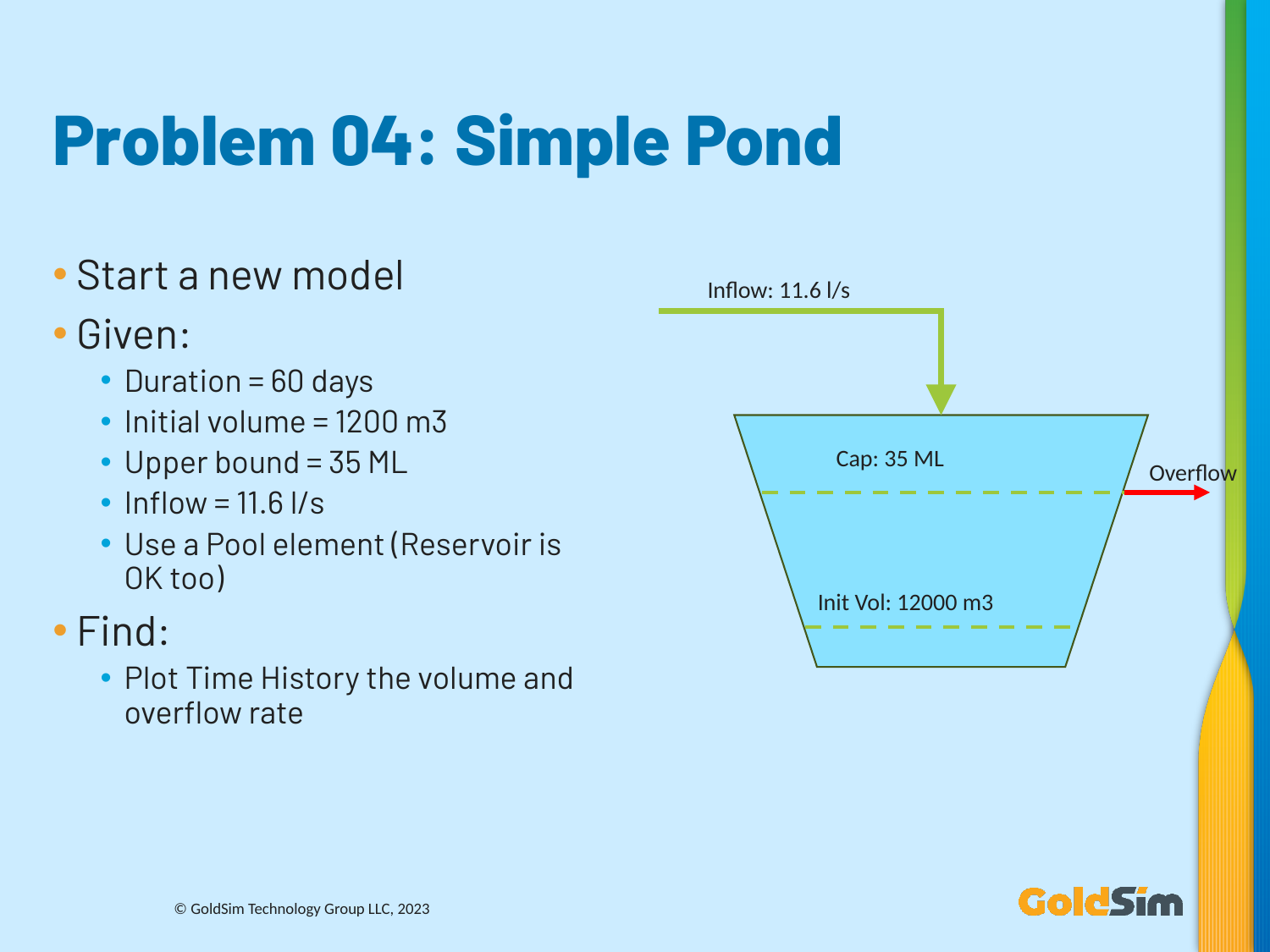

# Problem 04: Simple Pond
Start a new model
Given:
Duration = 60 days
Initial volume = 1200 m3
Upper bound = 35 ML
Inflow = 11.6 l/s
Use a Pool element (Reservoir is OK too)
Find:
Plot Time History the volume and overflow rate
Inflow: 11.6 l/s

Cap: 35 ML
Overflow
Init Vol: 12000 m3
© GoldSim Technology Group LLC, 2023